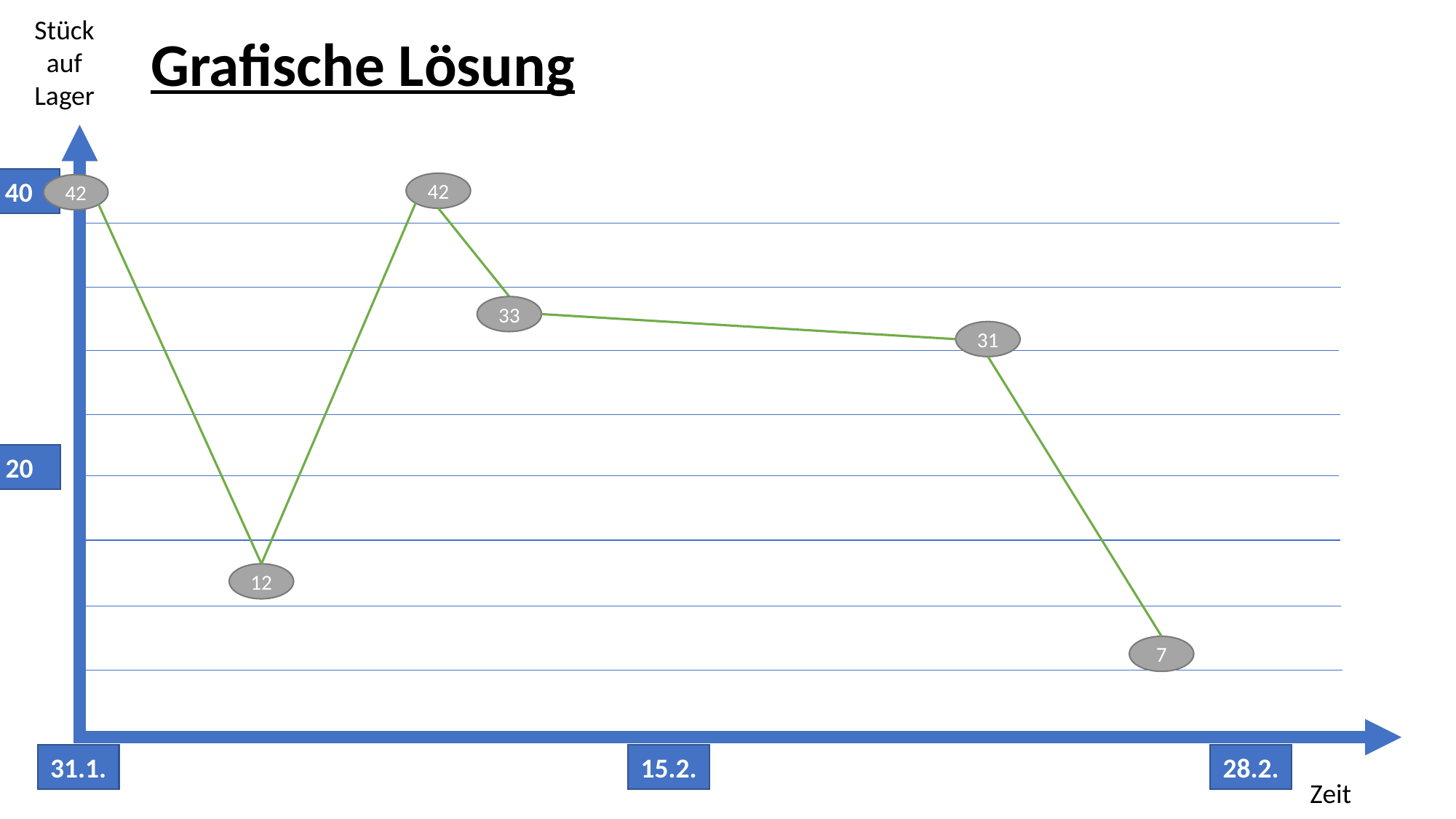

Stück auf Lager
Grafische Lösung
40
42
42
33
31
20
12
7
31.1.
15.2.
28.2.
Zeit